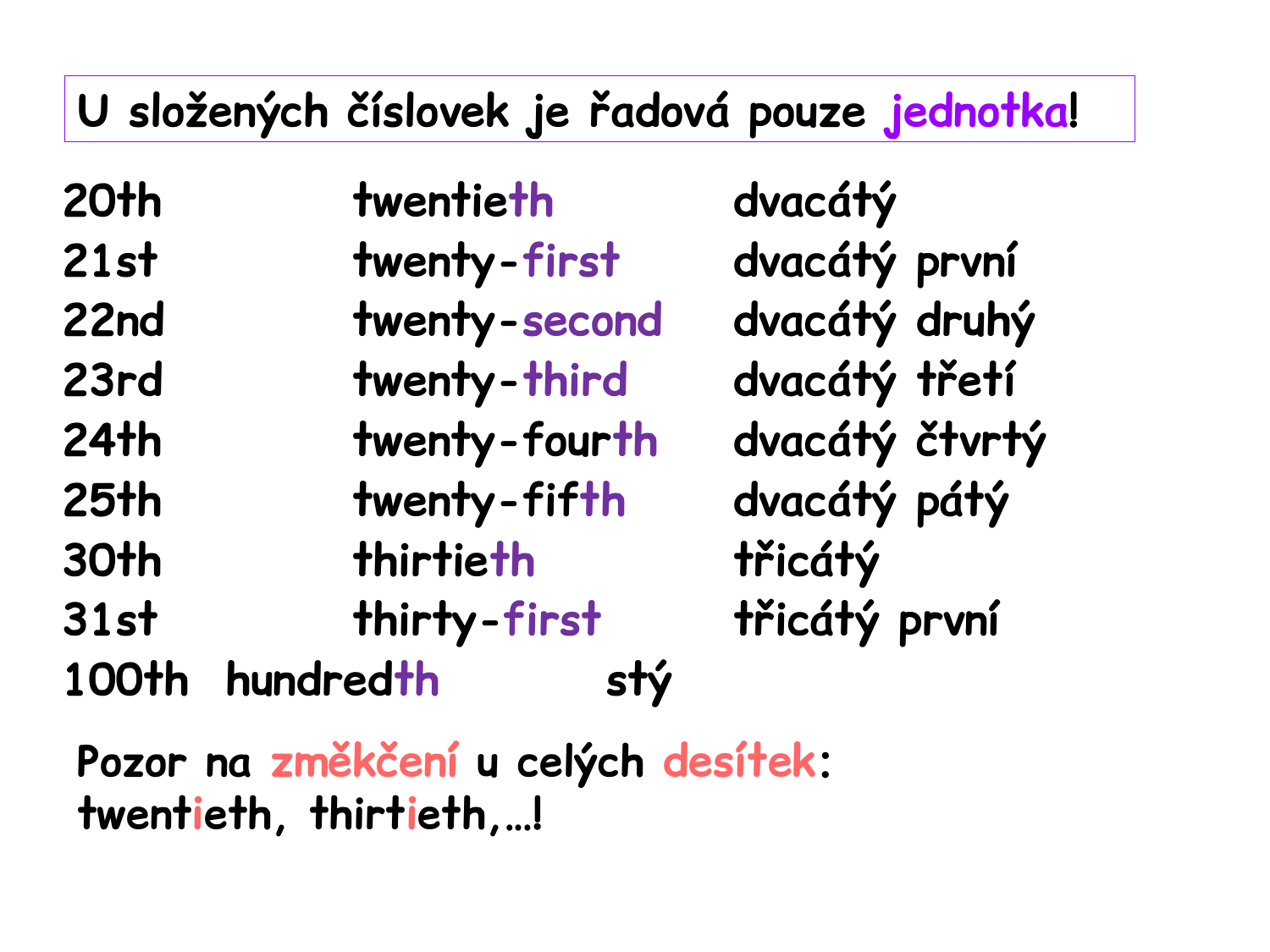

20th		twentieth		dvacátý
21st		twenty-first	dvacátý první
22nd		twenty-second	dvacátý druhý
23rd		twenty-third	dvacátý třetí
24th		twenty-fourth	dvacátý čtvrtý
25th		twenty-fifth	dvacátý pátý
30th		thirtieth		třicátý
31st		thirty-first		třicátý první
100th	hundredth		stý
U složených číslovek je řadová pouze jednotka!
Pozor na změkčení u celých desítek: twentieth, thirtieth,…!